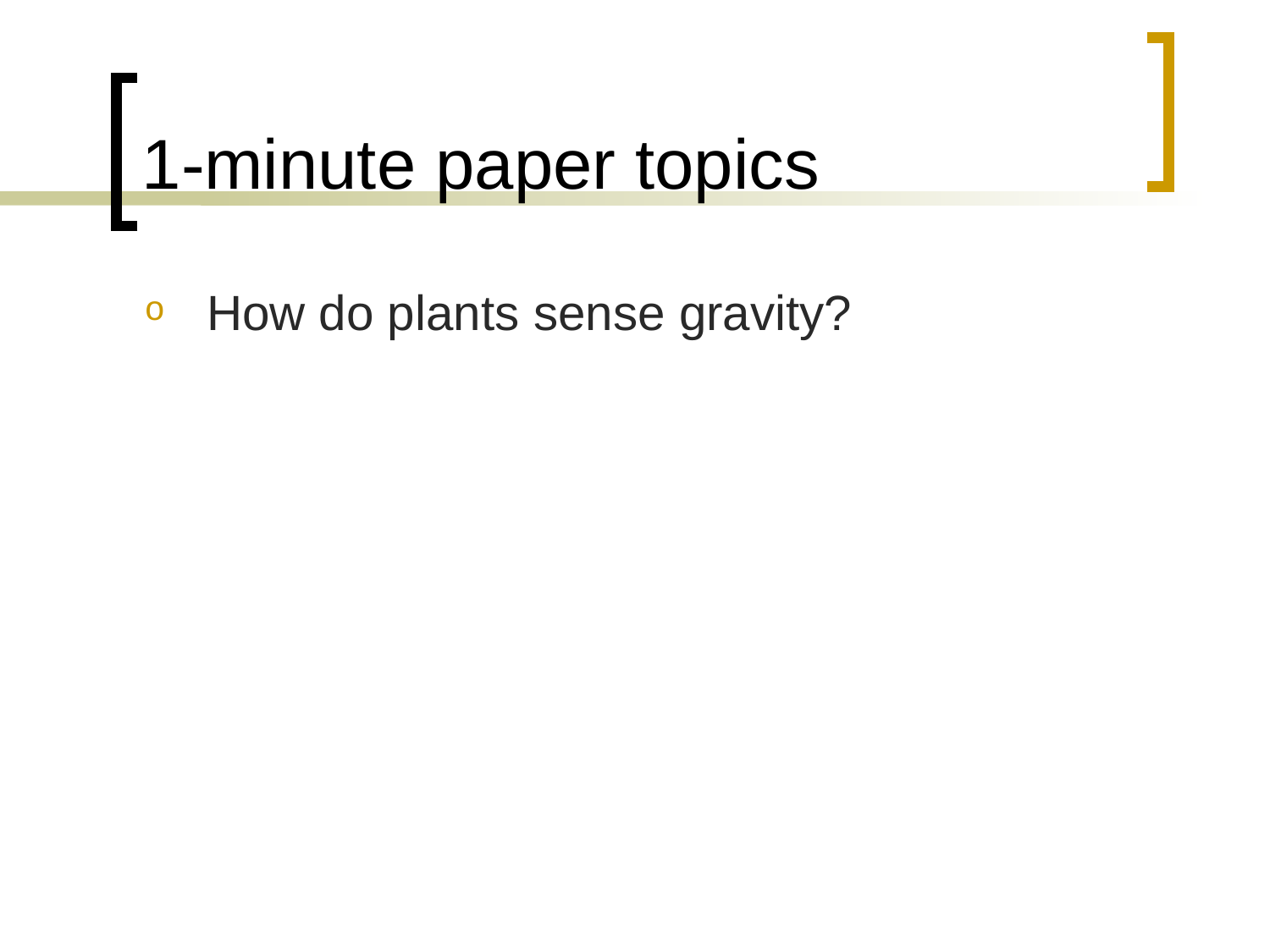

# 1-minute paper topics
How do plants sense gravity?